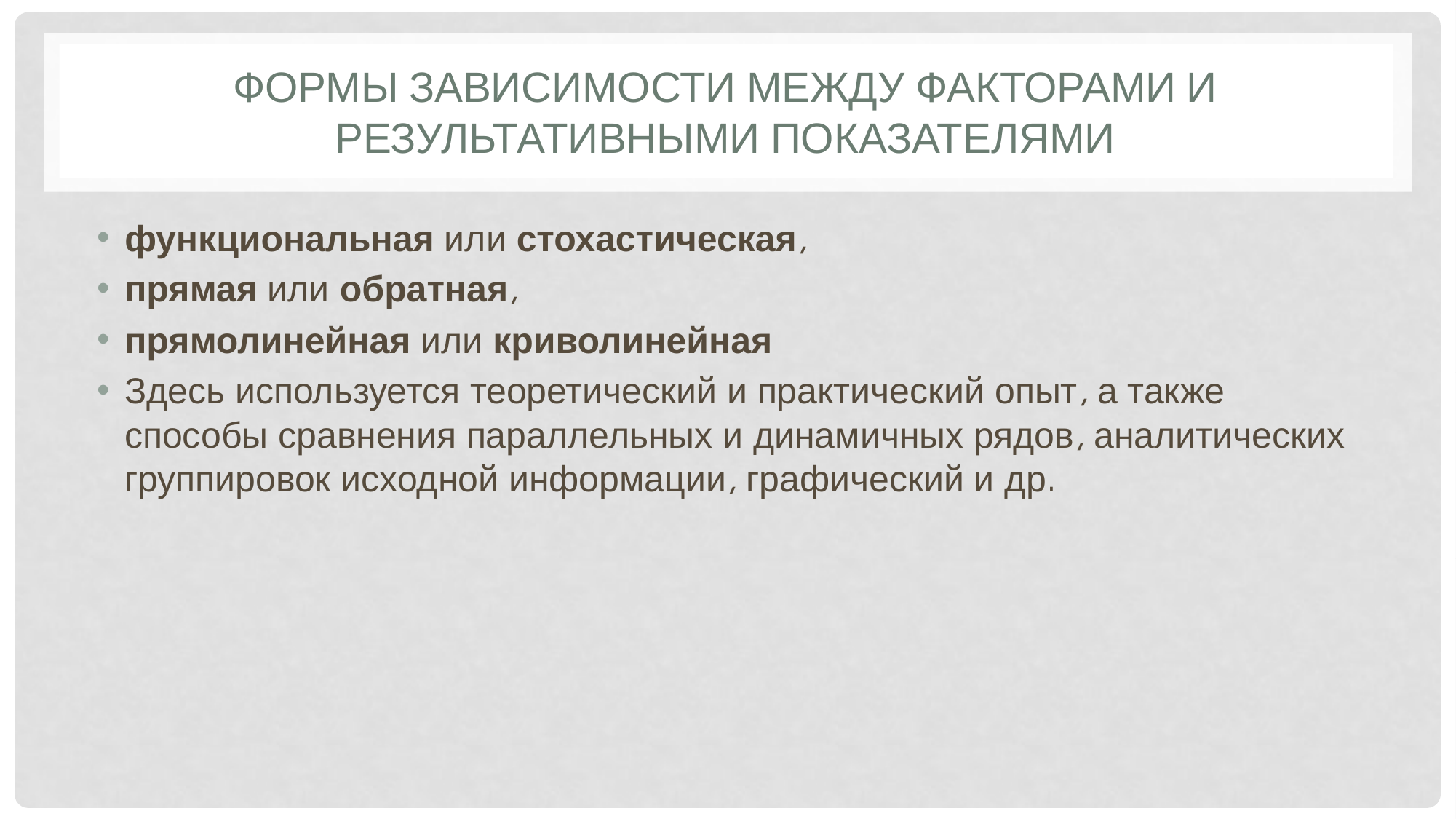

# формы зависимости между факторами и результативными показателями
функциональная или стохастическая,
прямая или обратная,
прямолинейная или криволинейная
Здесь используется теоретический и практический опыт, а также способы сравнения параллельных и динамичных рядов, аналитических группировок исходной информации, графический и др.